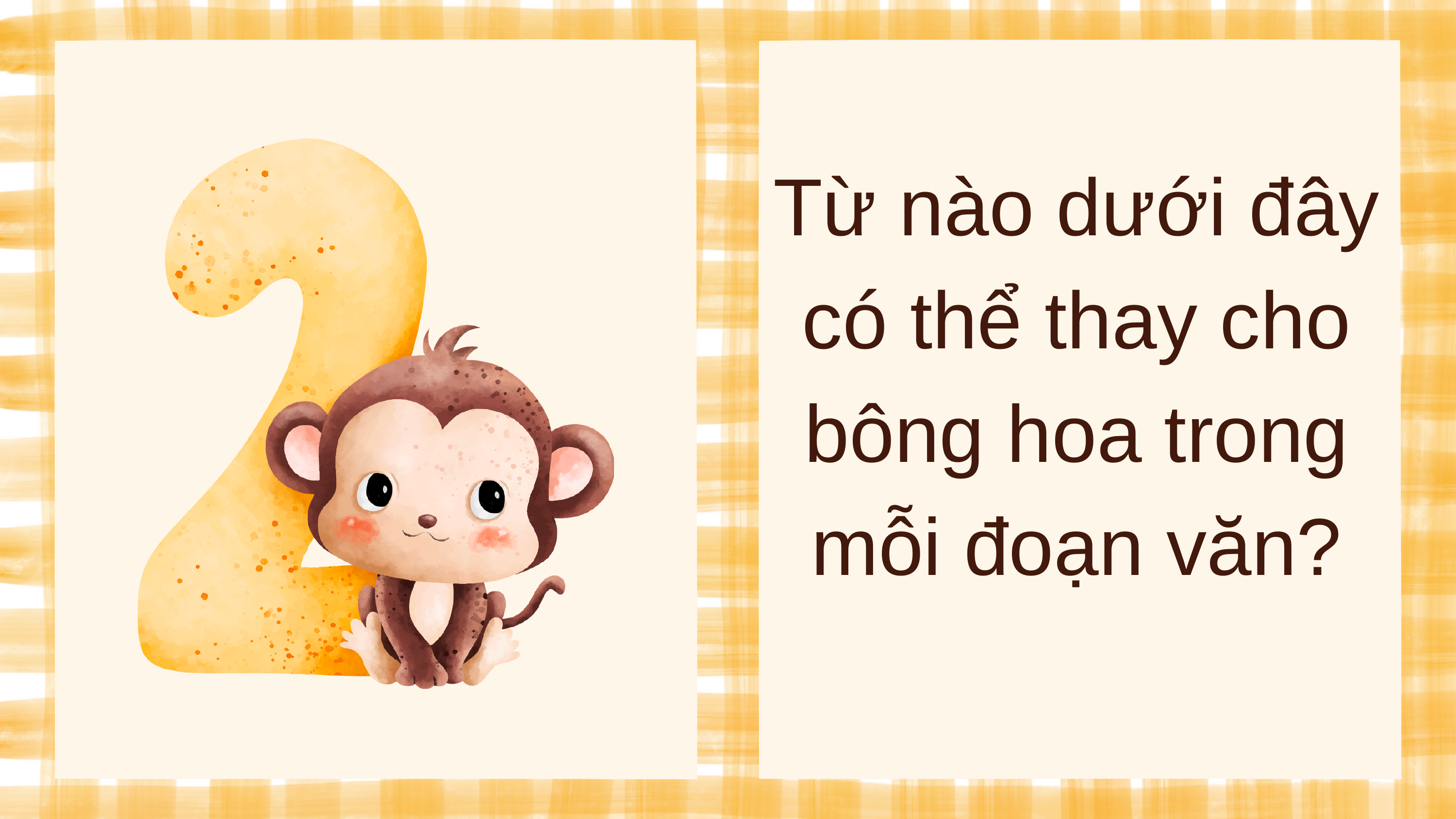

Từ nào dưới đây có thể thay cho bông hoa trong mỗi đoạn văn?